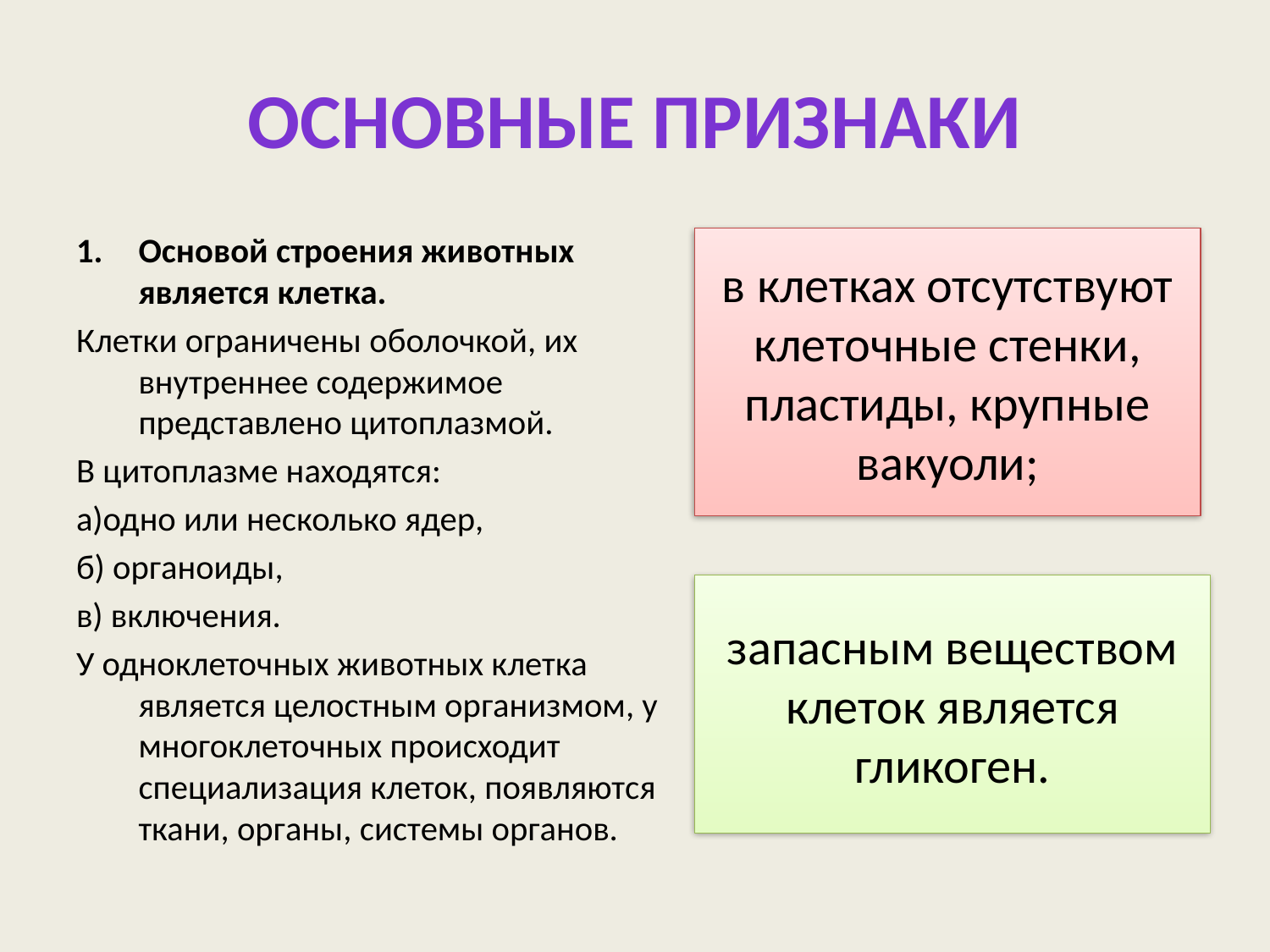

# Основные признаки
Основой строения животных является клетка.
Клетки ограничены оболочкой, их внутреннее содержимое представлено цитоплазмой.
В цитоплазме находятся:
а)одно или несколько ядер,
б) органоиды,
в) включения.
У одноклеточных животных клетка является целостным организмом, у многоклеточных происходит специализация клеток, появляются ткани, органы, системы органов.
в клетках отсутствуют клеточные стенки, пластиды, крупные вакуоли;
запасным веществом клеток является гликоген.